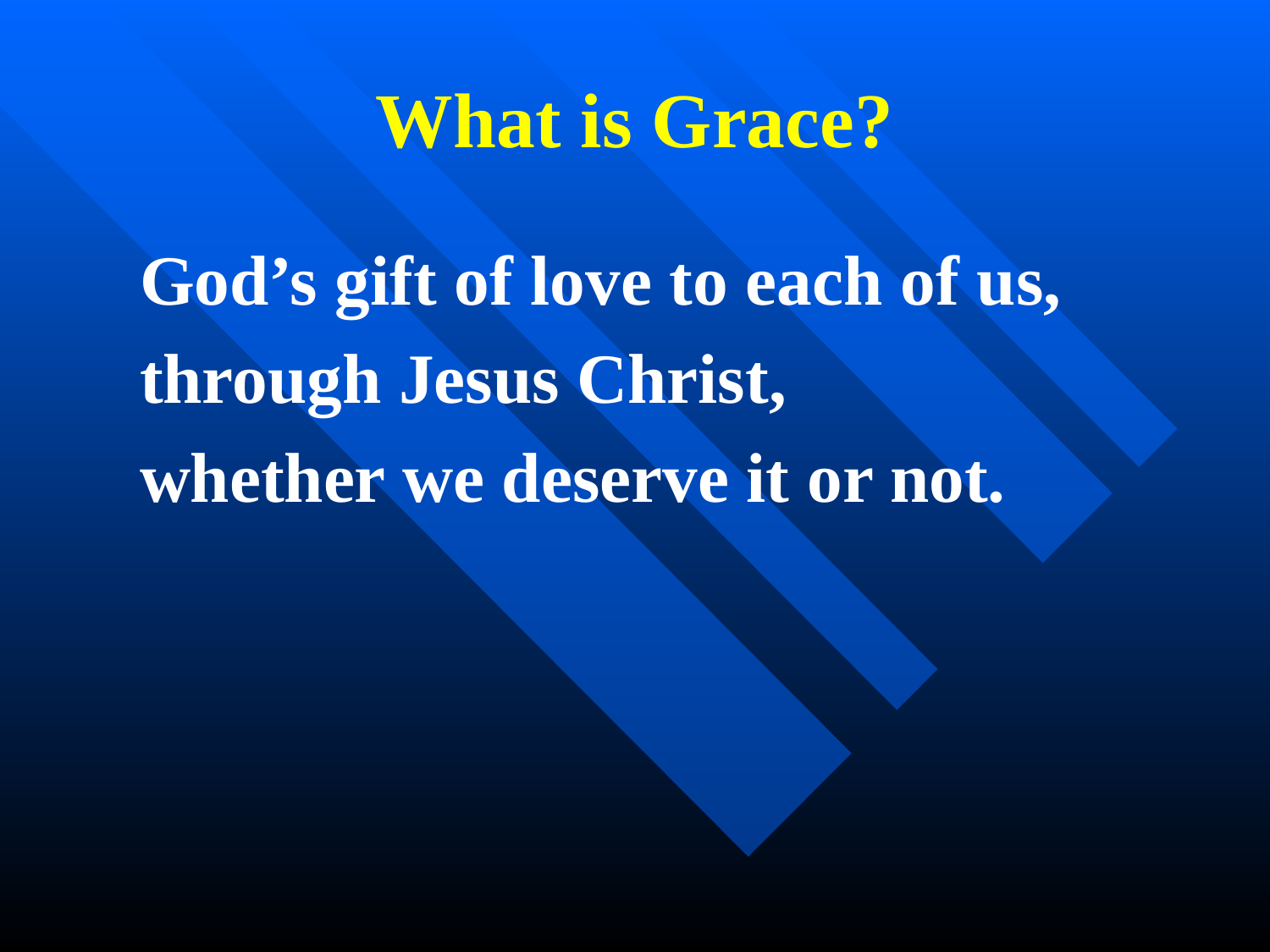

What is Grace?
God’s gift of love to each of us,
through Jesus Christ,
whether we deserve it or not.